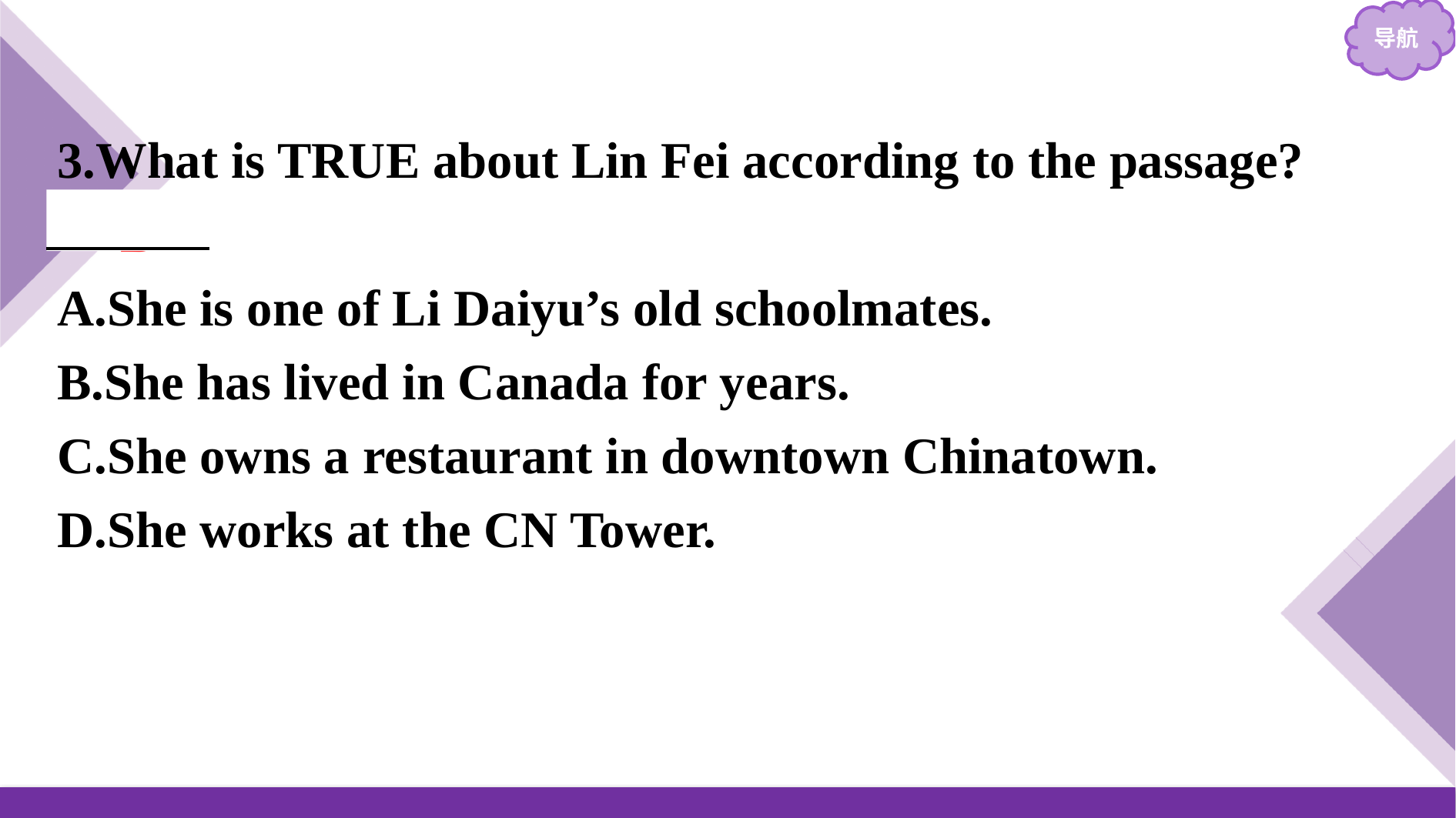

3.What is TRUE about Lin Fei according to the passage?
　B
A.She is one of Li Daiyu’s old schoolmates.
B.She has lived in Canada for years.
C.She owns a restaurant in downtown Chinatown.
D.She works at the CN Tower.